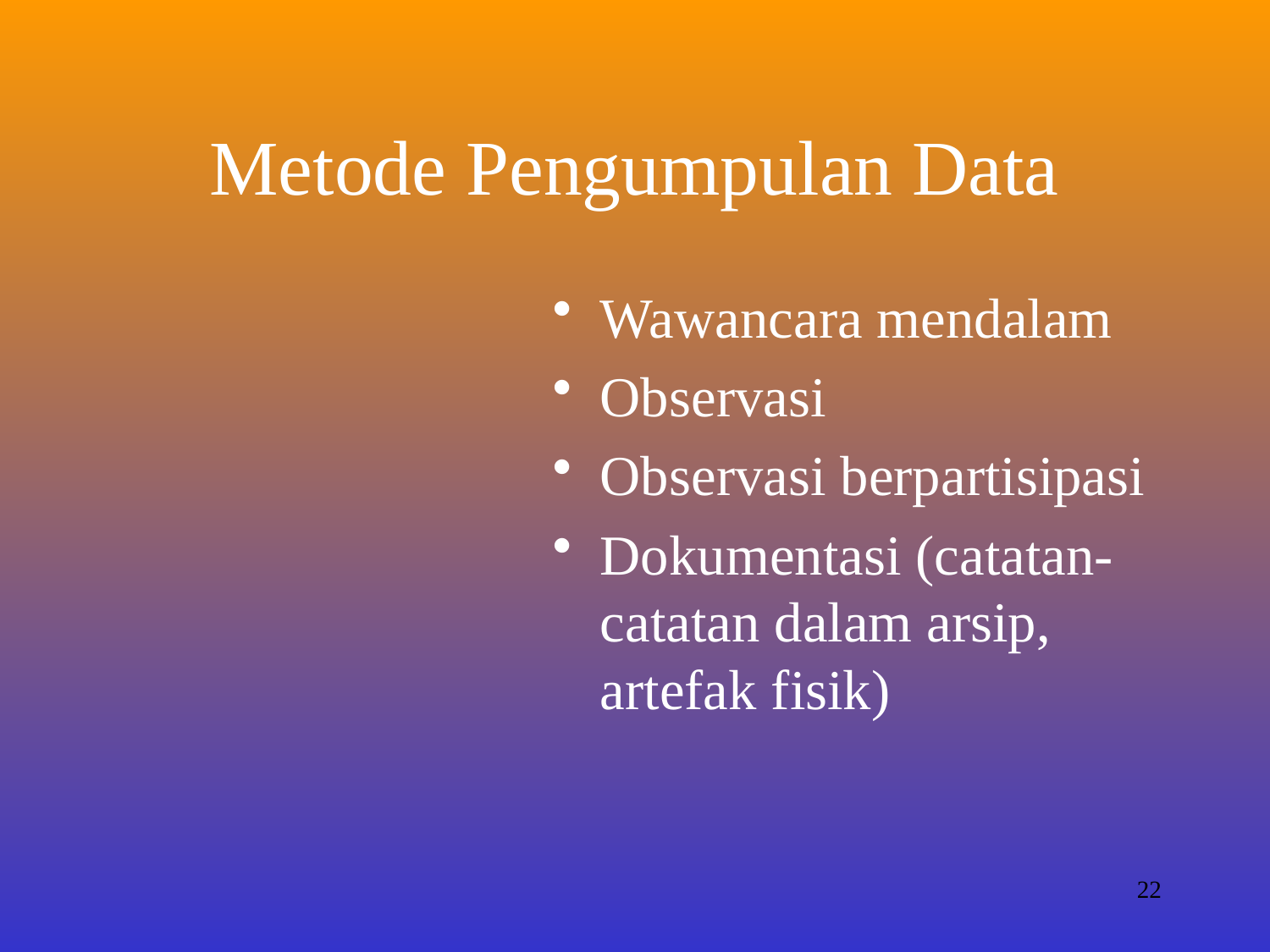

# Metode Pengumpulan Data
Wawancara mendalam
Observasi
Observasi berpartisipasi
Dokumentasi (catatan-catatan dalam arsip, artefak fisik)

22